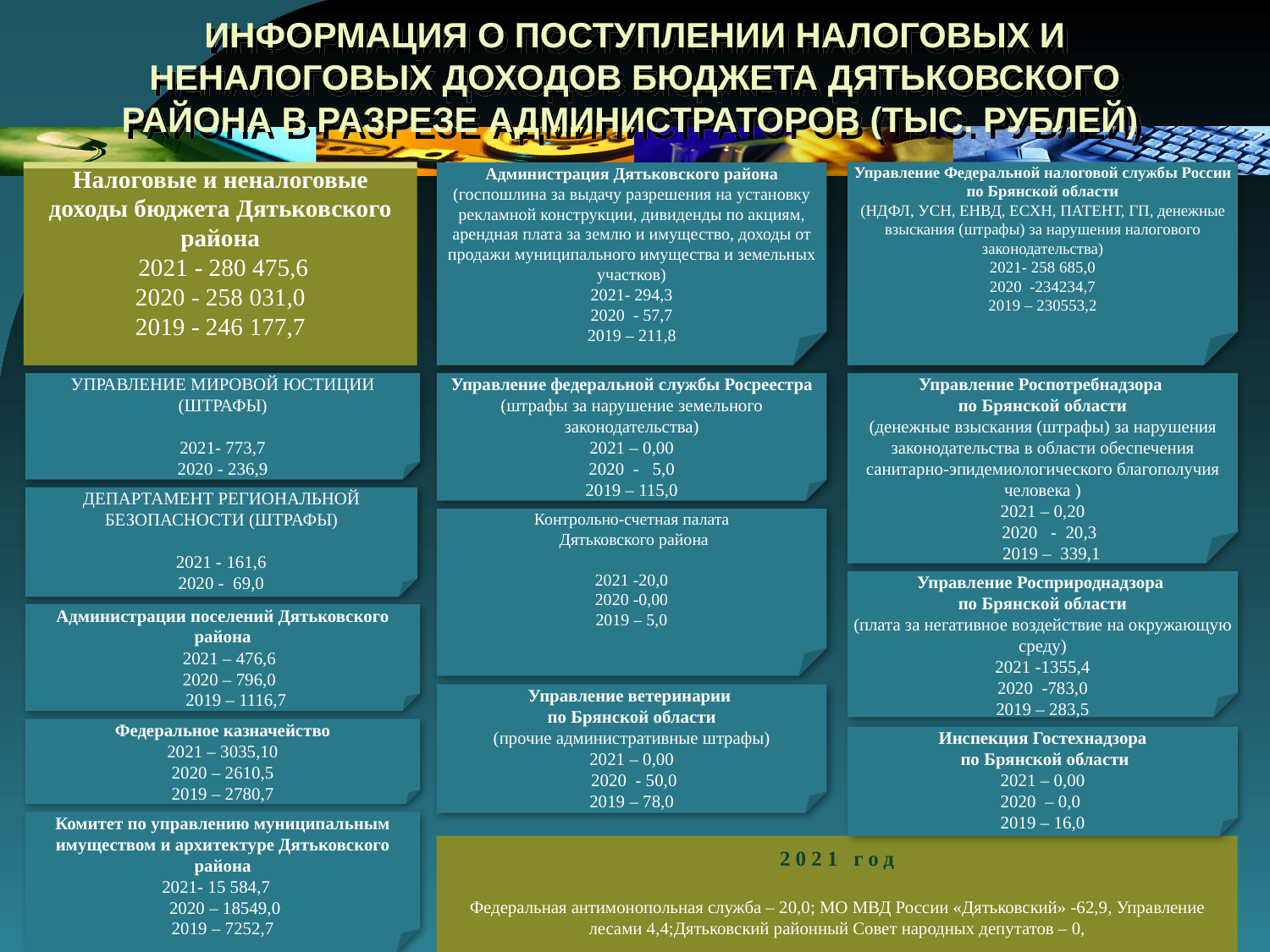

# ИНФОРМАЦИЯ О ПОСТУПЛЕНИИ НАЛОГОВЫХ И НЕНАЛОГОВЫХ ДОХОДОВ БЮДЖЕТА ДЯТЬКОВСКОГО РАЙОНА В РАЗРЕЗЕ АДМИНИСТРАТОРОВ (ТЫС. РУБЛЕЙ)

Управление Федеральной налоговой службы России по Брянской области
(НДФЛ, УСН, ЕНВД, ЕСХН, ПАТЕНТ, ГП, денежные взыскания (штрафы) за нарушения налогового законодательства)
2021- 258 685,0
2020  -234234,7
2019 – 230553,2
Администрация Дятьковского района
(госпошлина за выдачу разрешения на установку рекламной конструкции, дивиденды по акциям, арендная плата за землю и имущество, доходы от продажи муниципального имущества и земельных участков)
2021- 294,3
2020  - 57,7
2019 – 211,8

Налоговые и неналоговые доходы бюджета Дятьковского района
 2021 - 280 475,6
2020 - 258 031,0
2019 - 246 177,7

Управление федеральной службы Росреестра
(штрафы за нарушение земельного законодательства)
2021 – 0,00
2020  -   5,0
2019 – 115,0

УПРАВЛЕНИЕ МИРОВОЙ ЮСТИЦИИ (ШТРАФЫ)

2021- 773,7
2020 - 236,9
Управление Роспотребнадзора
по Брянской области
(денежные взыскания (штрафы) за нарушения законодательства в области обеспечения санитарно-эпидемиологического благополучия человека )
2021 – 0,20
   2020   -  20,3
    2019 –  339,1

ДЕПАРТАМЕНТ РЕГИОНАЛЬНОЙ БЕЗОПАСНОСТИ (ШТРАФЫ)

2021 - 161,6
2020 -  69,0
Контрольно-счетная палата
 Дятьковского района

2021 -20,0
2020 -0,00
2019 – 5,0
Управление Росприроднадзора
по Брянской области
(плата за негативное воздействие на окружающую среду)
2021 -1355,4
2020  -783,0
2019 – 283,5

Администрации поселений Дятьковского района
   2021 – 476,6
   2020 – 796,0
      2019 – 1116,7
Управление ветеринарии
по Брянской области
(прочие административные штрафы)
2021 – 0,00
 2020  - 50,0
2019 – 78,0

Федеральное казначейство
2021 – 3035,10
2020 – 2610,5
2019 – 2780,7
Инспекция Гостехнадзора
 по Брянской области
2021 – 0,00
2020  – 0,0
2019 – 16,0
Комитет по управлению муниципальным имуществом и архитектуре Дятьковского района
2021- 15 584,7
 2020 – 18549,0
2019 – 7252,7

2021 год

Федеральная антимонопольная служба – 20,0; МО МВД России «Дятьковский» -62,9, Управление лесами 4,4;Дятьковский районный Совет народных депутатов – 0,